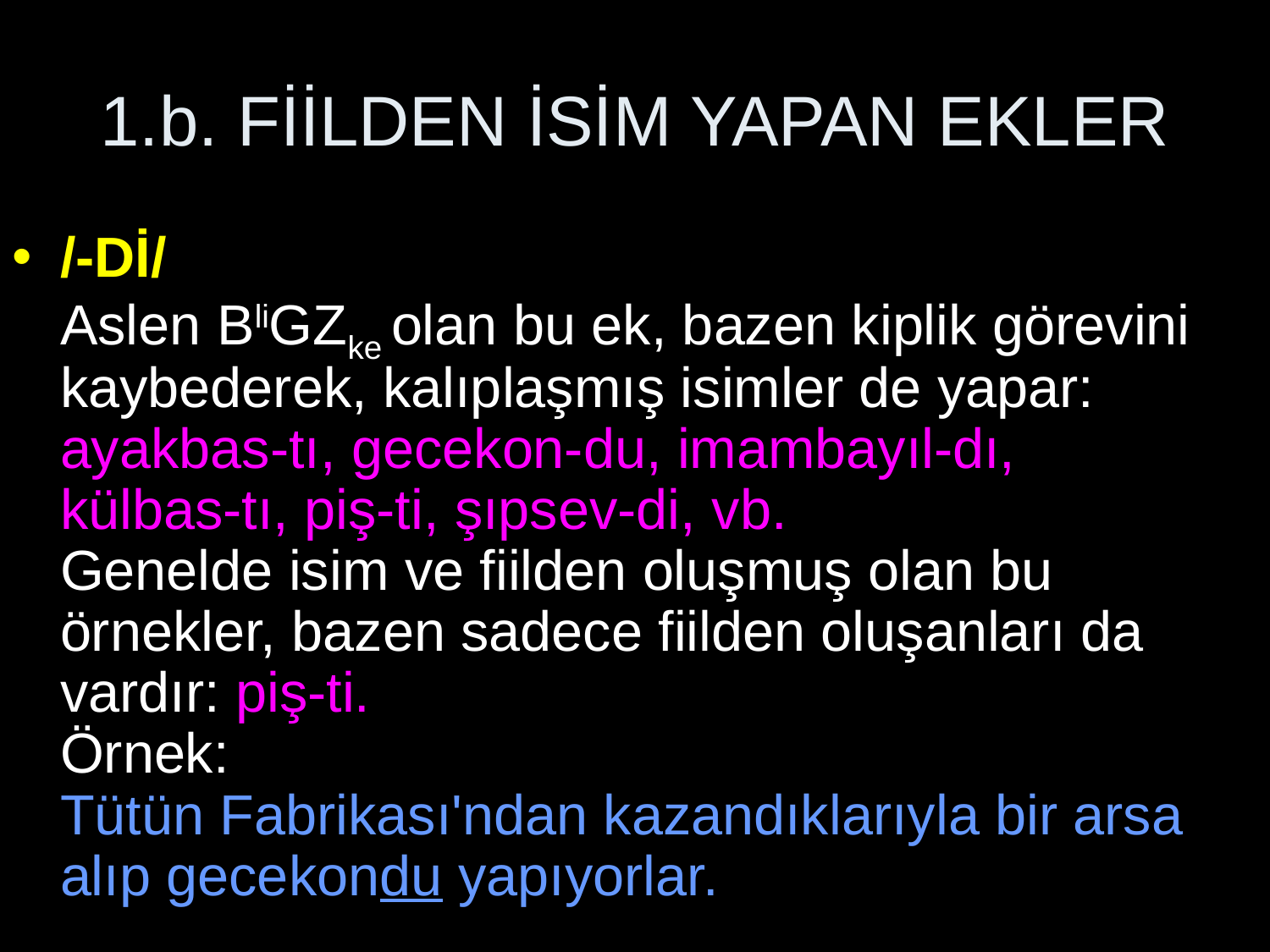

# 1.b. FİİLDEN İSİM YAPAN EKLER
/-Dİ/
Aslen BliGZke olan bu ek, bazen kiplik görevini kaybederek, kalıplaşmış isimler de yapar:
ayakbas-tı, gecekon-du, imambayıl-dı,
külbas-tı, piş-ti, şıpsev-di, vb.
Genelde isim ve fiilden oluşmuş olan bu örnekler, bazen sadece fiilden oluşanları da vardır: piş-ti.
Örnek:
Tütün Fabrikası'ndan kazandıklarıyla bir arsa alıp gecekondu yapıyorlar.